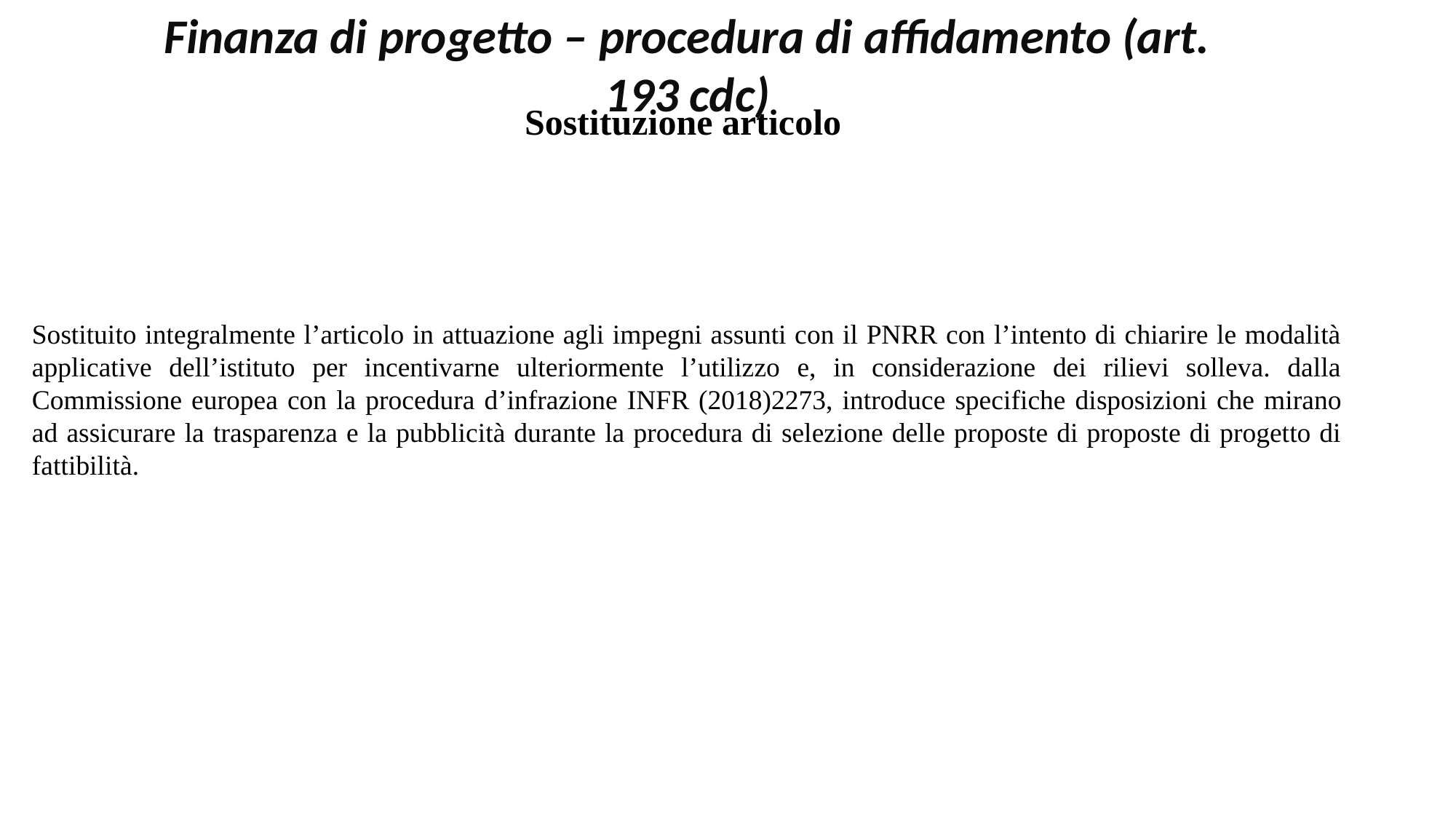

Finanza di progetto – procedura di affidamento (art. 193 cdc)
Sostituzione articolo

Sostituito integralmente l’articolo in attuazione agli impegni assunti con il PNRR con l’intento di chiarire le modalità applicative dell’istituto per incentivarne ulteriormente l’utilizzo e, in considerazione dei rilievi solleva. dalla Commissione europea con la procedura d’infrazione INFR (2018)2273, introduce specifiche disposizioni che mirano ad assicurare la trasparenza e la pubblicità durante la procedura di selezione delle proposte di proposte di progetto di fattibilità.